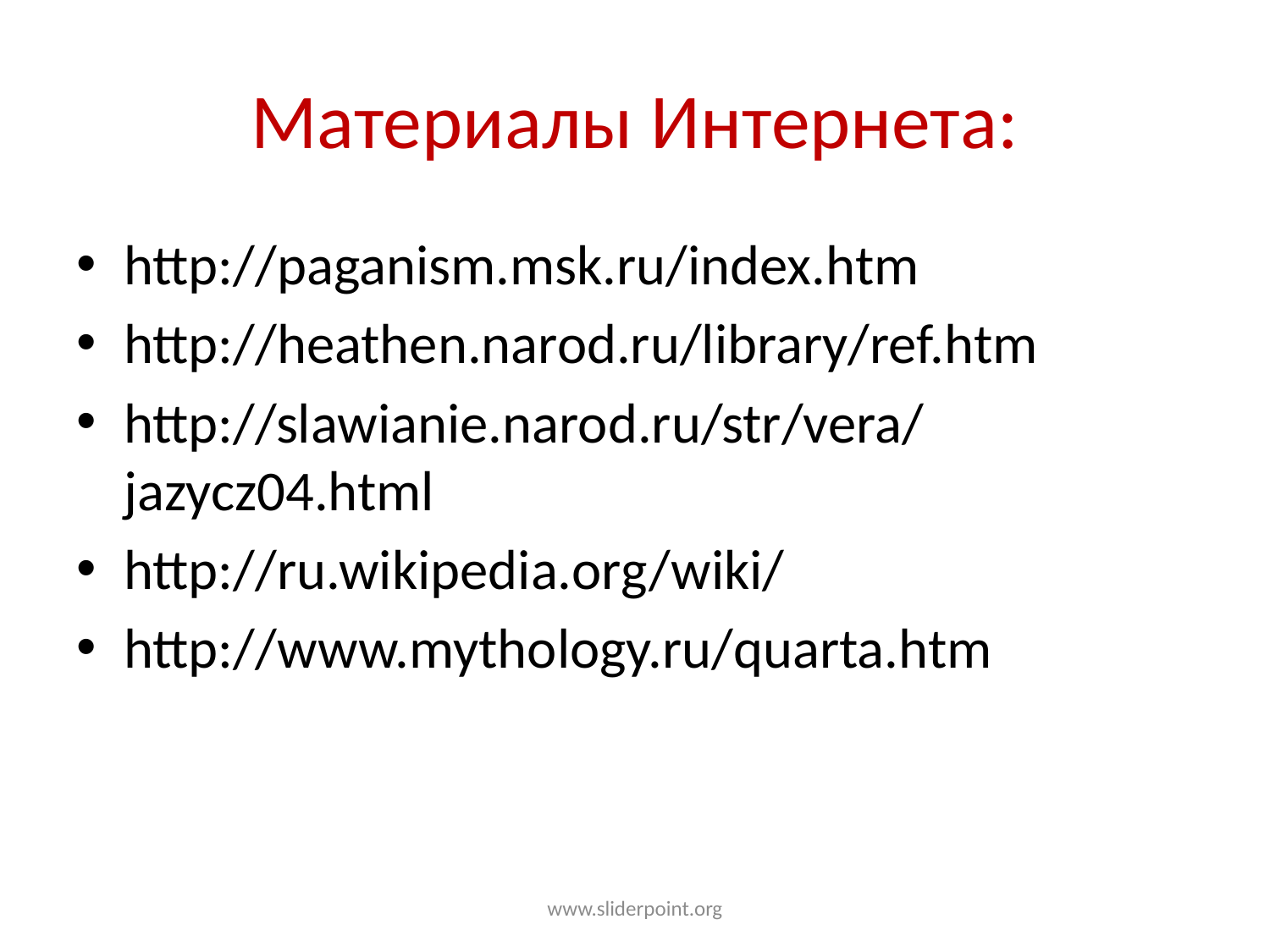

# Материалы Интернета:
http://paganism.msk.ru/index.htm
http://heathen.narod.ru/library/ref.htm
http://slawianie.narod.ru/str/vera/jazycz04.html
http://ru.wikipedia.org/wiki/
http://www.mythology.ru/quarta.htm
www.sliderpoint.org